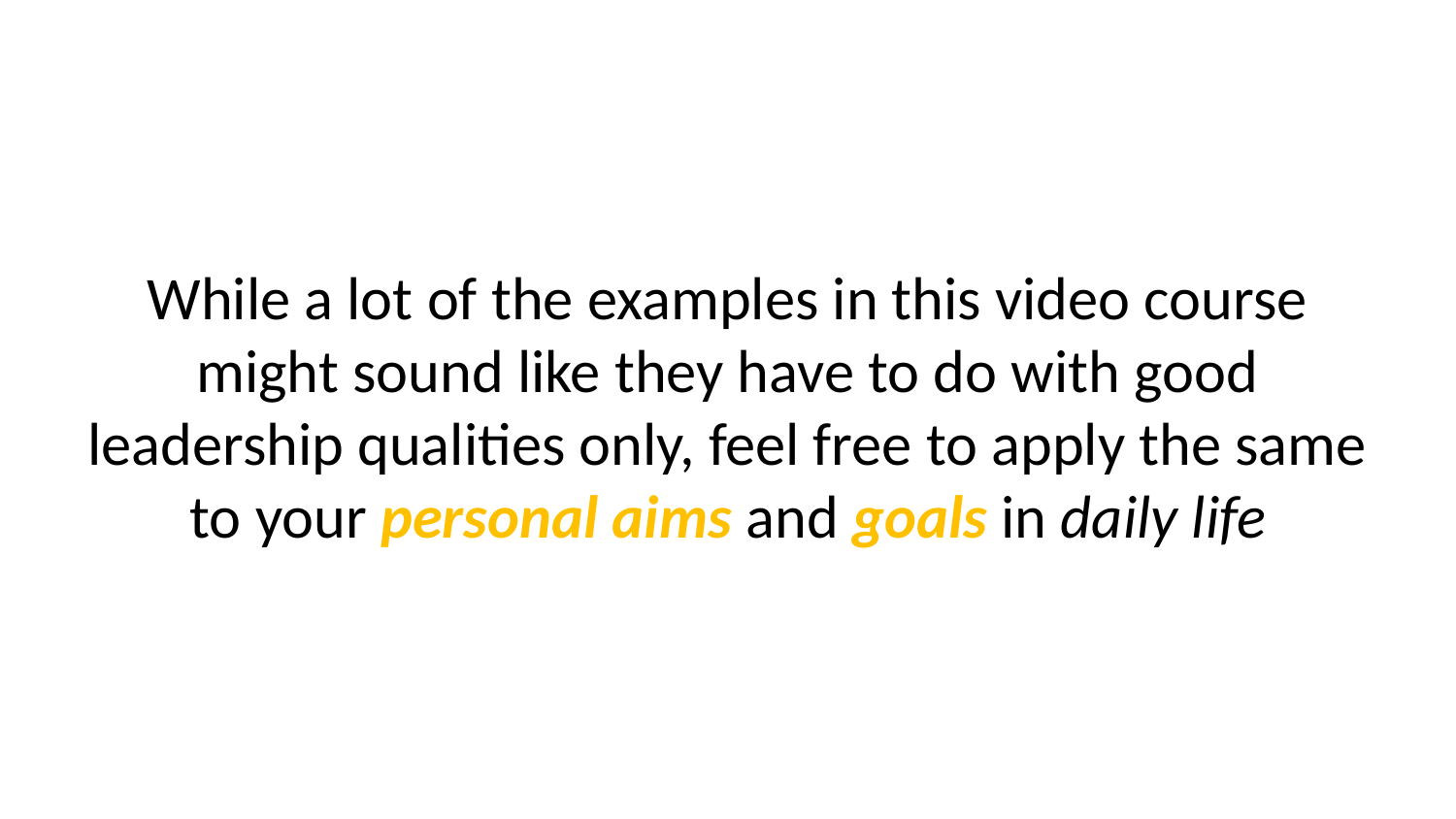

While a lot of the examples in this video course might sound like they have to do with good leadership qualities only, feel free to apply the same to your personal aims and goals in daily life